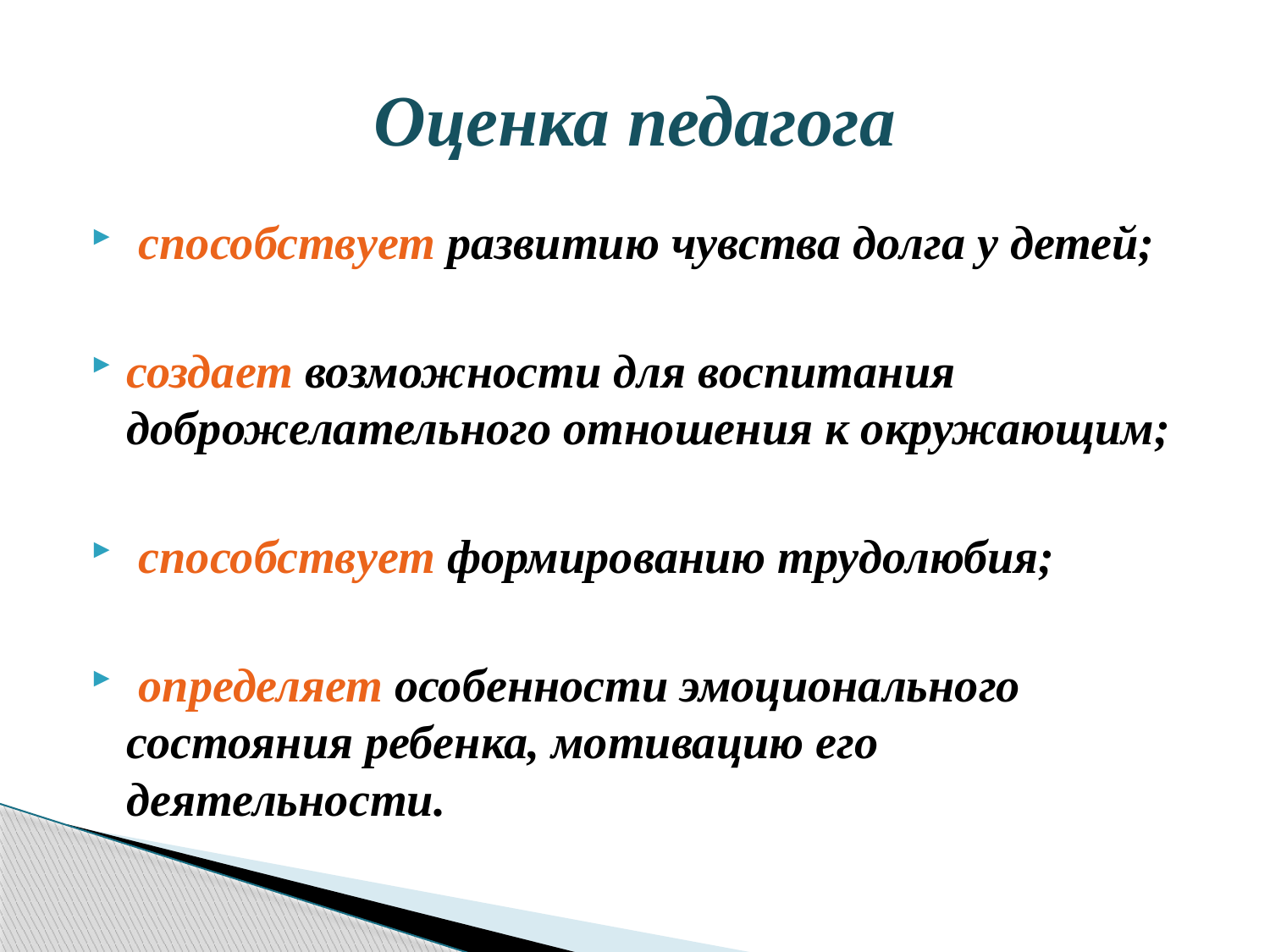

# Оценка педагога
 способствует развитию чувства долга у детей;

создает возможности для воспитания доброжелательного отношения к окружающим;

 способствует формированию трудолюбия;

 определяет особенности эмоционального состояния ребенка, мотивацию его деятельности.